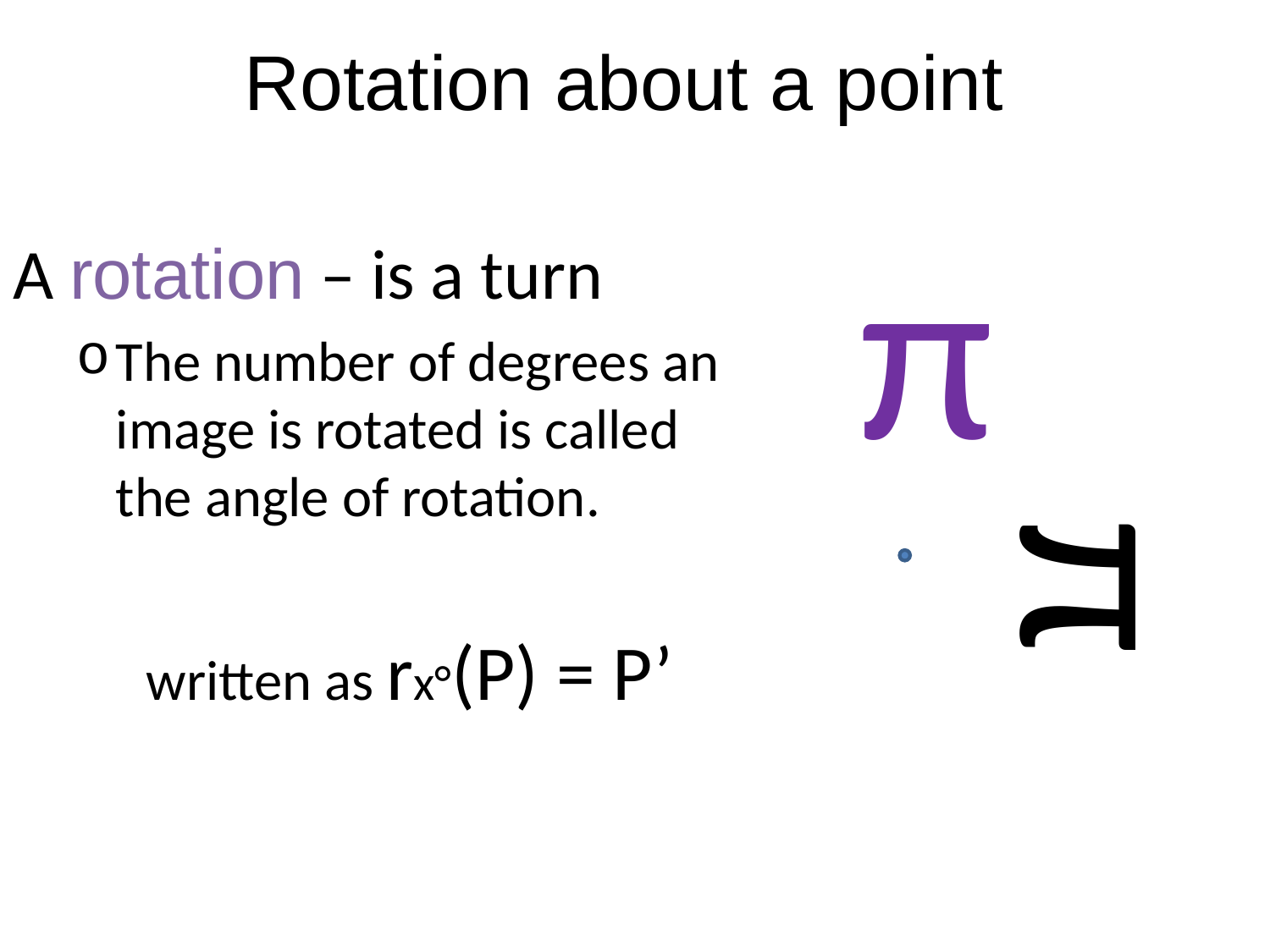

# Rotation about a point
π
A rotation – is a turn
The number of degrees an image is rotated is called the angle of rotation.

	written as rx°(P) = P’
π